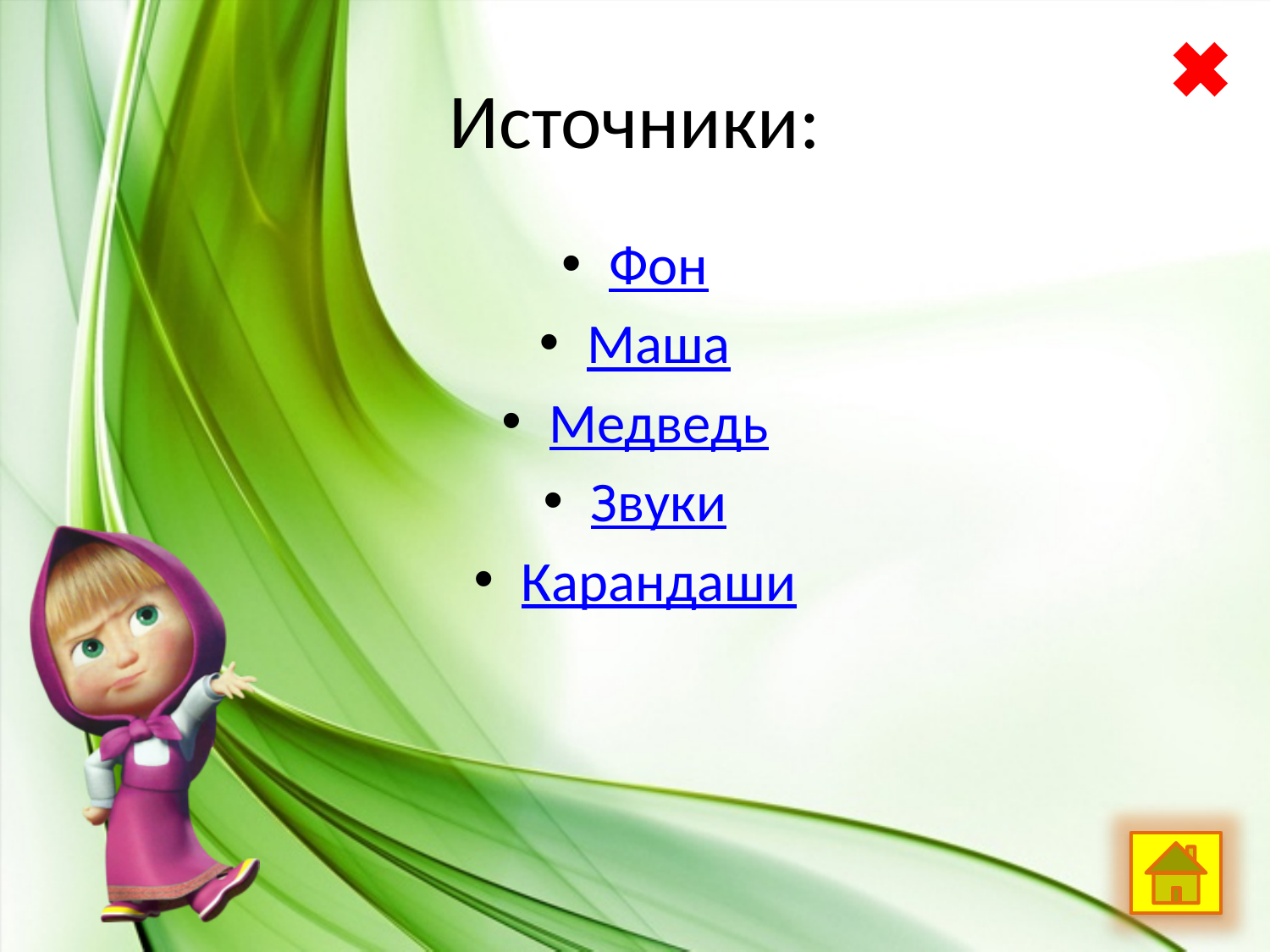

# Источники:
Фон
Маша
Медведь
Звуки
Карандаши